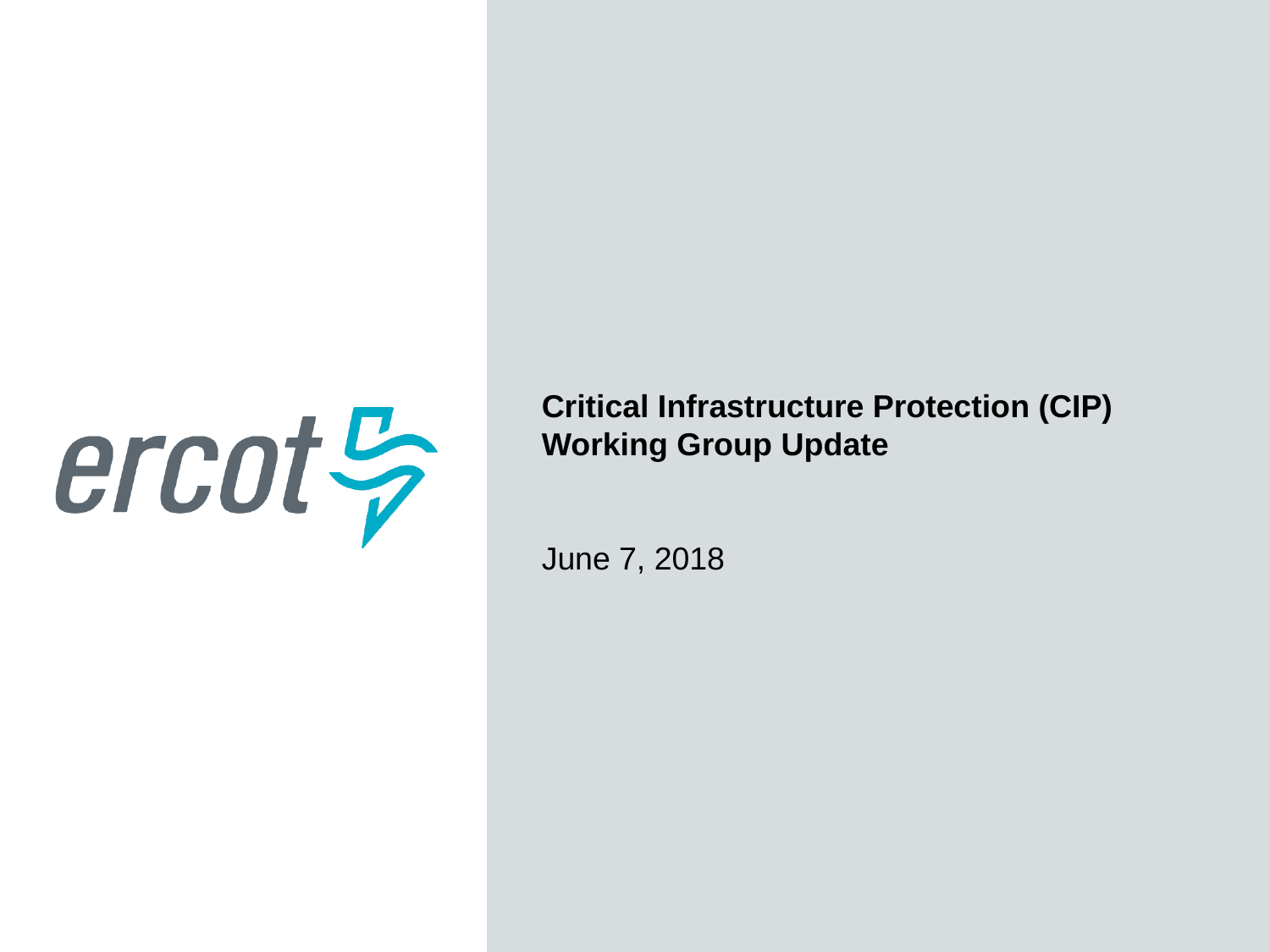

Critical Infrastructure Protection (CIP)  Working Group Update

June 7, 2018